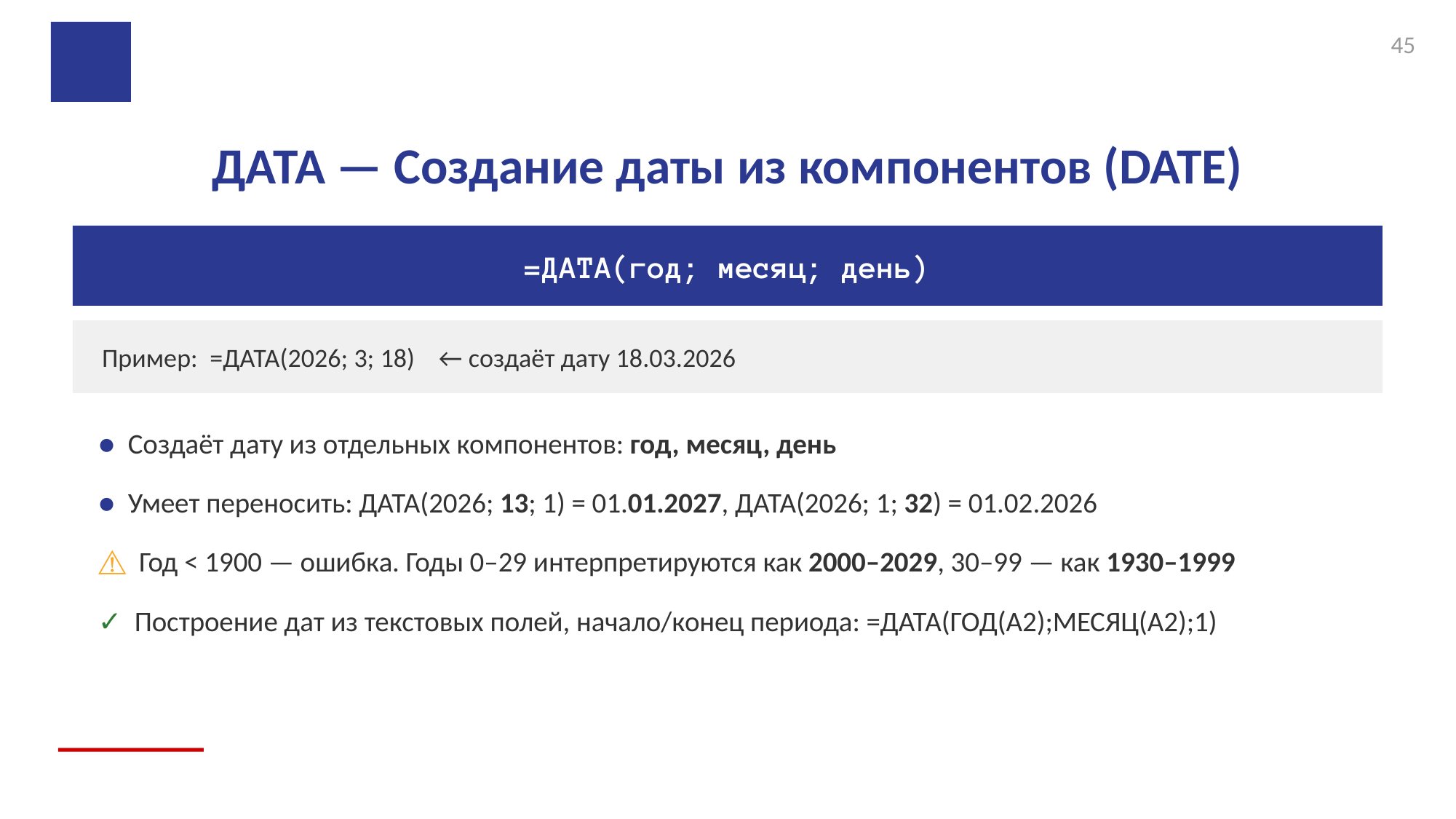

45

ДАТА — Создание даты из компонентов (DATE)

=ДАТА(год; месяц; день)

Пример:  =ДАТА(2026; 3; 18)    ← создаёт дату 18.03.2026
●  Создаёт дату из отдельных компонентов: год, месяц, день
●  Умеет переносить: ДАТА(2026; 13; 1) = 01.01.2027, ДАТА(2026; 1; 32) = 01.02.2026
⚠  Год < 1900 — ошибка. Годы 0–29 интерпретируются как 2000–2029, 30–99 — как 1930–1999
✓  Построение дат из текстовых полей, начало/конец периода: =ДАТА(ГОД(A2);МЕСЯЦ(A2);1)